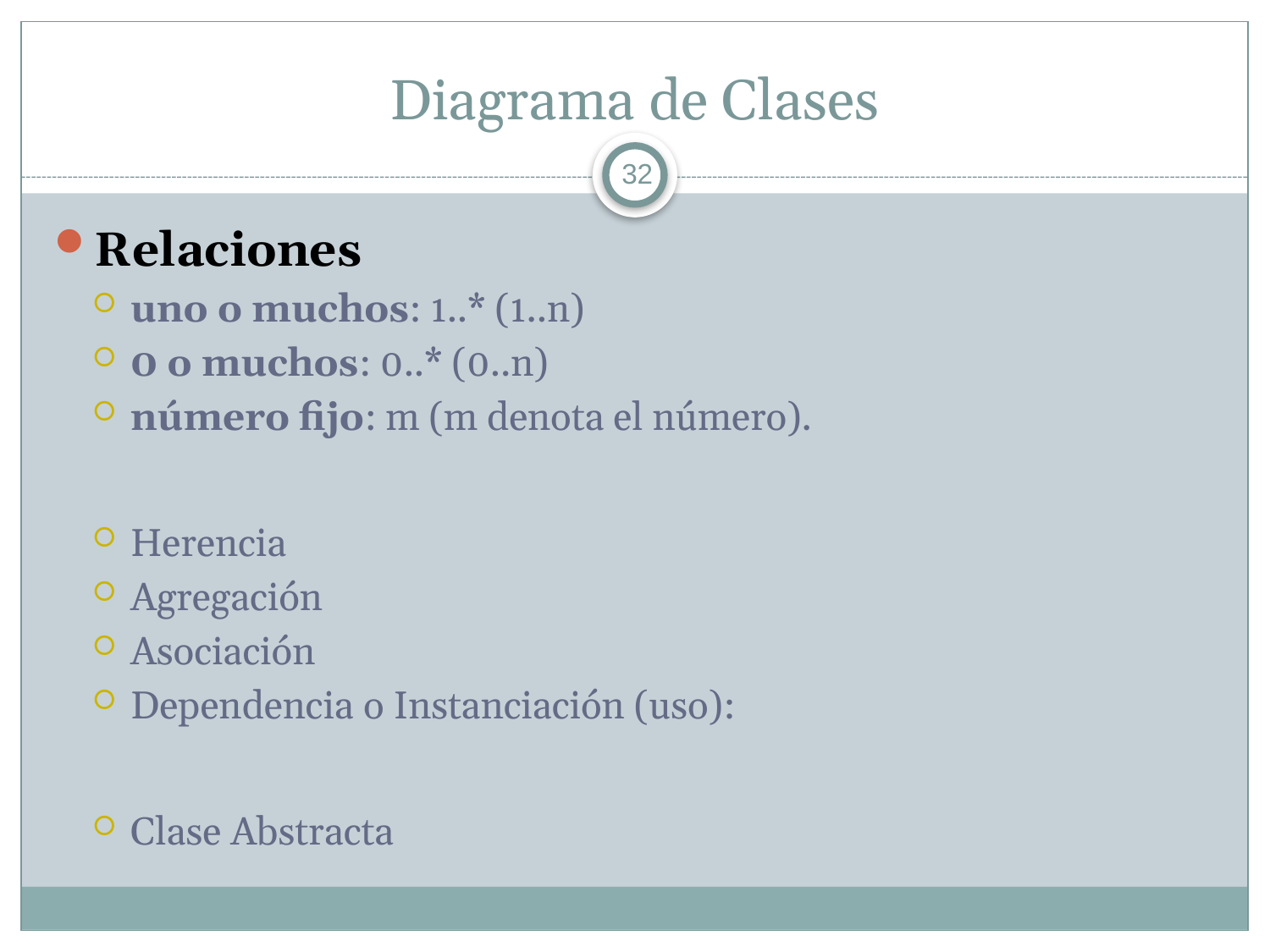

# Diagrama de Clases
32
Relaciones
uno o muchos: 1..* (1..n)
0 o muchos: 0..* (0..n)
número fijo: m (m denota el número).

Herencia
Agregación
Asociación
Dependencia o Instanciación (uso):

Clase Abstracta